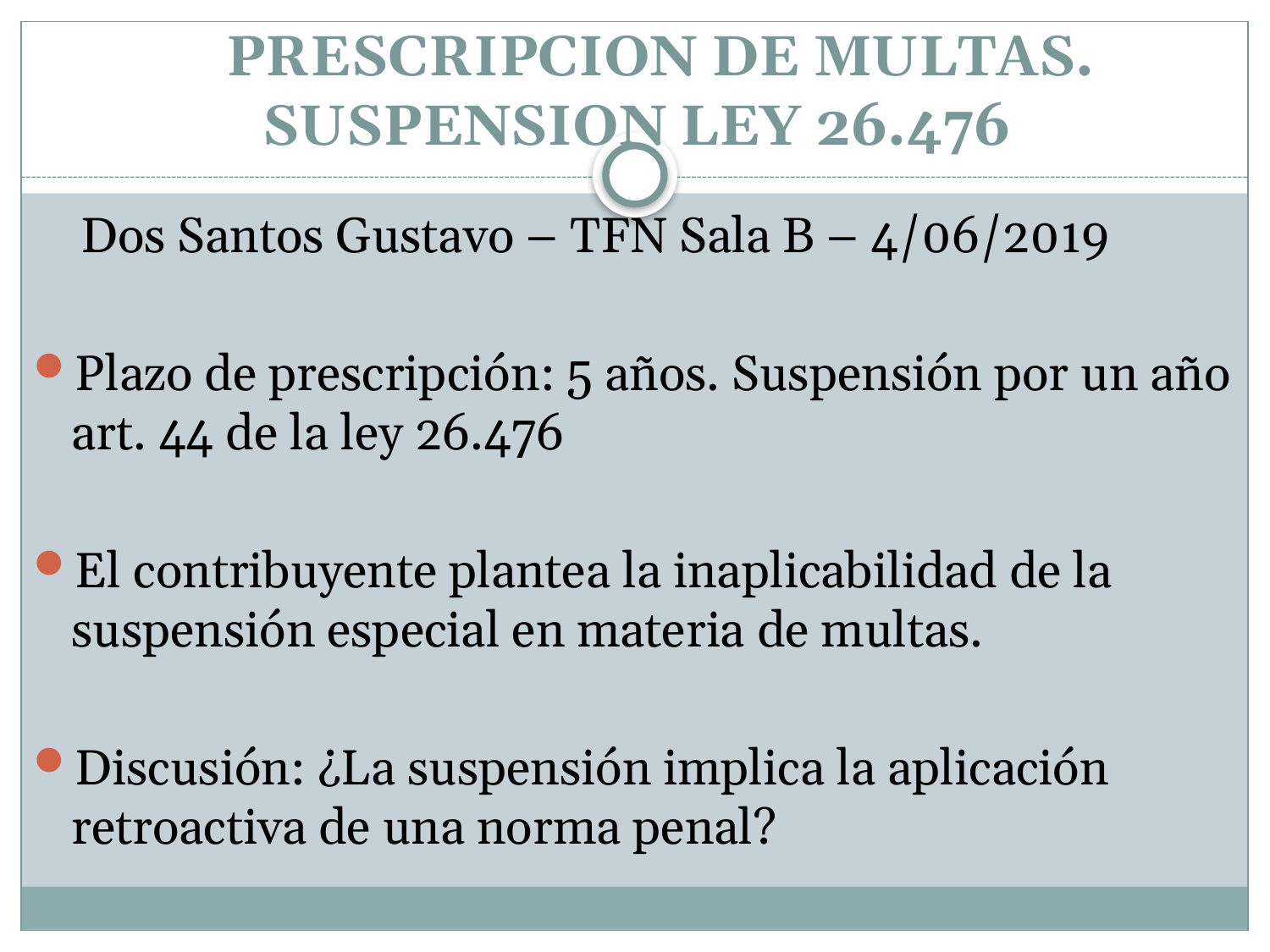

# PRESCRIPCION DE MULTAS. SUSPENSION LEY 26.476
    Dos Santos Gustavo – TFN Sala B – 4/06/2019

Plazo de prescripción: 5 años. Suspensión por un año art. 44 de la ley 26.476

El contribuyente plantea la inaplicabilidad de la suspensión especial en materia de multas.

Discusión: ¿La suspensión implica la aplicación retroactiva de una norma penal?